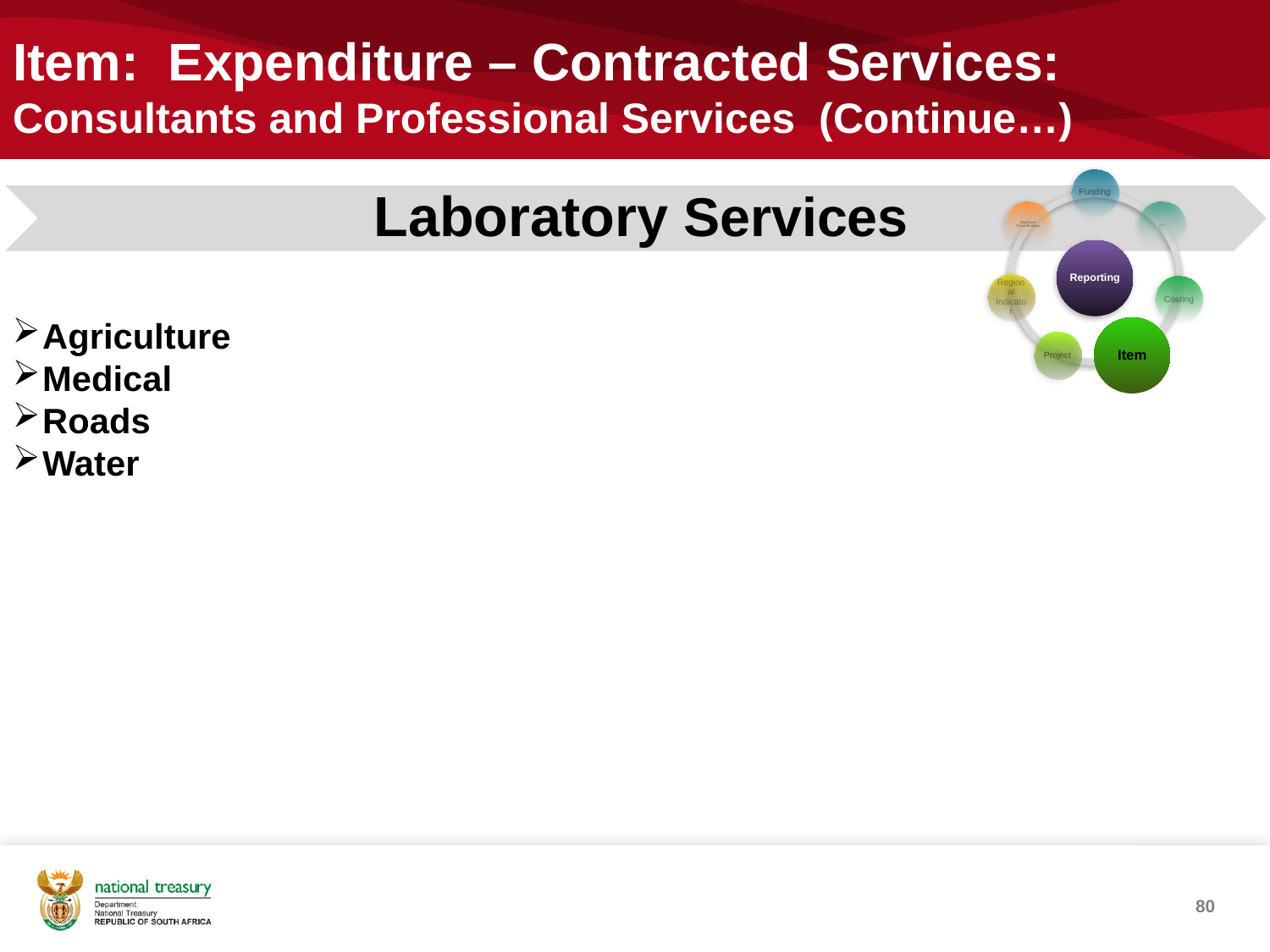

# Item:  Expenditure – Contracted Services:  Consultants and Professional Services  (Continue…)
Laboratory Services
Reporting
Funding
Function
Costing
Item
Project
Regional Indicator
Standard Classification

Agriculture
Medical
Roads
Water

80